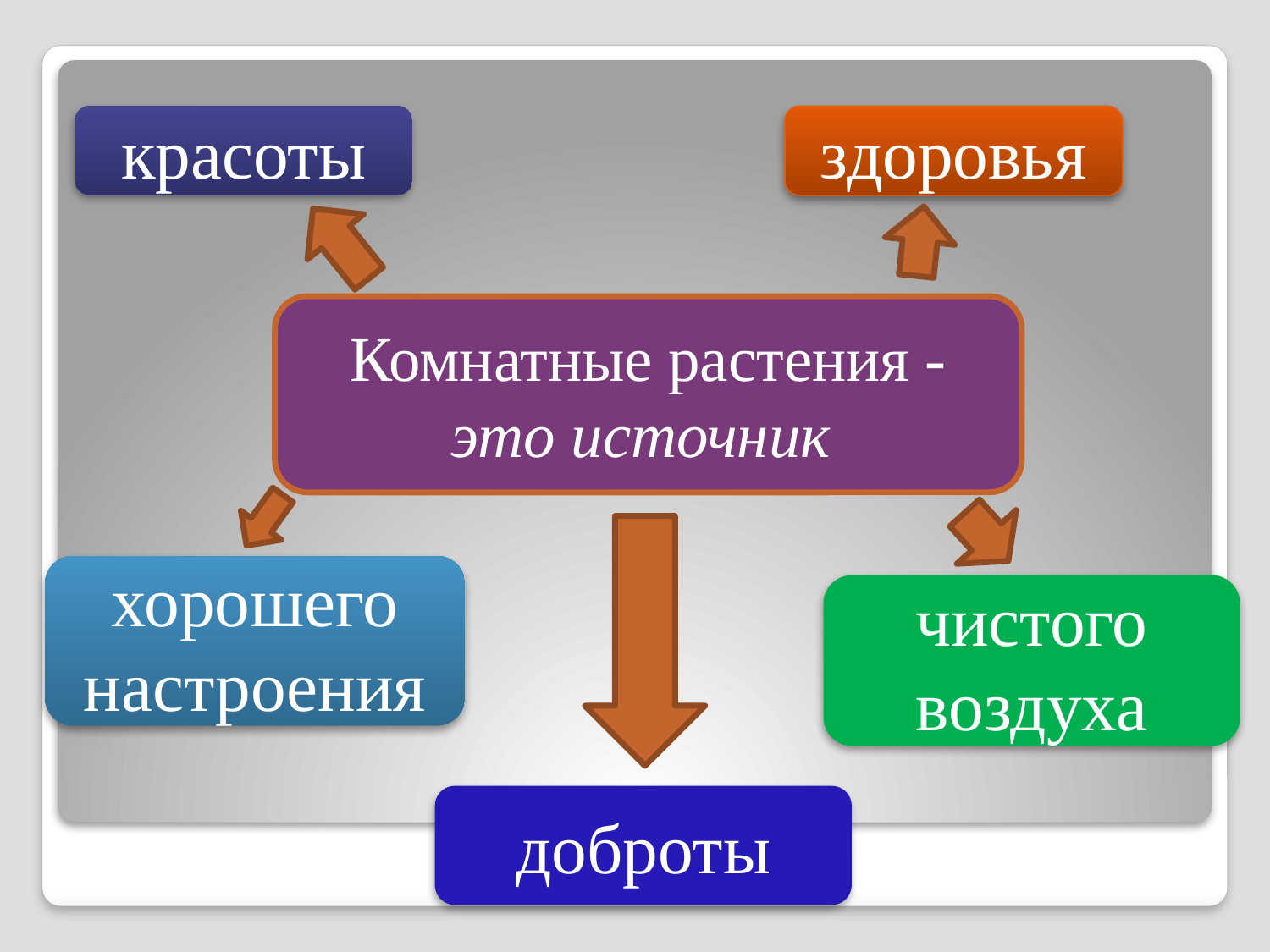

красоты
здоровья

Комнатные растения -
это источник

хорошего настроения
чистого воздуха
доброты